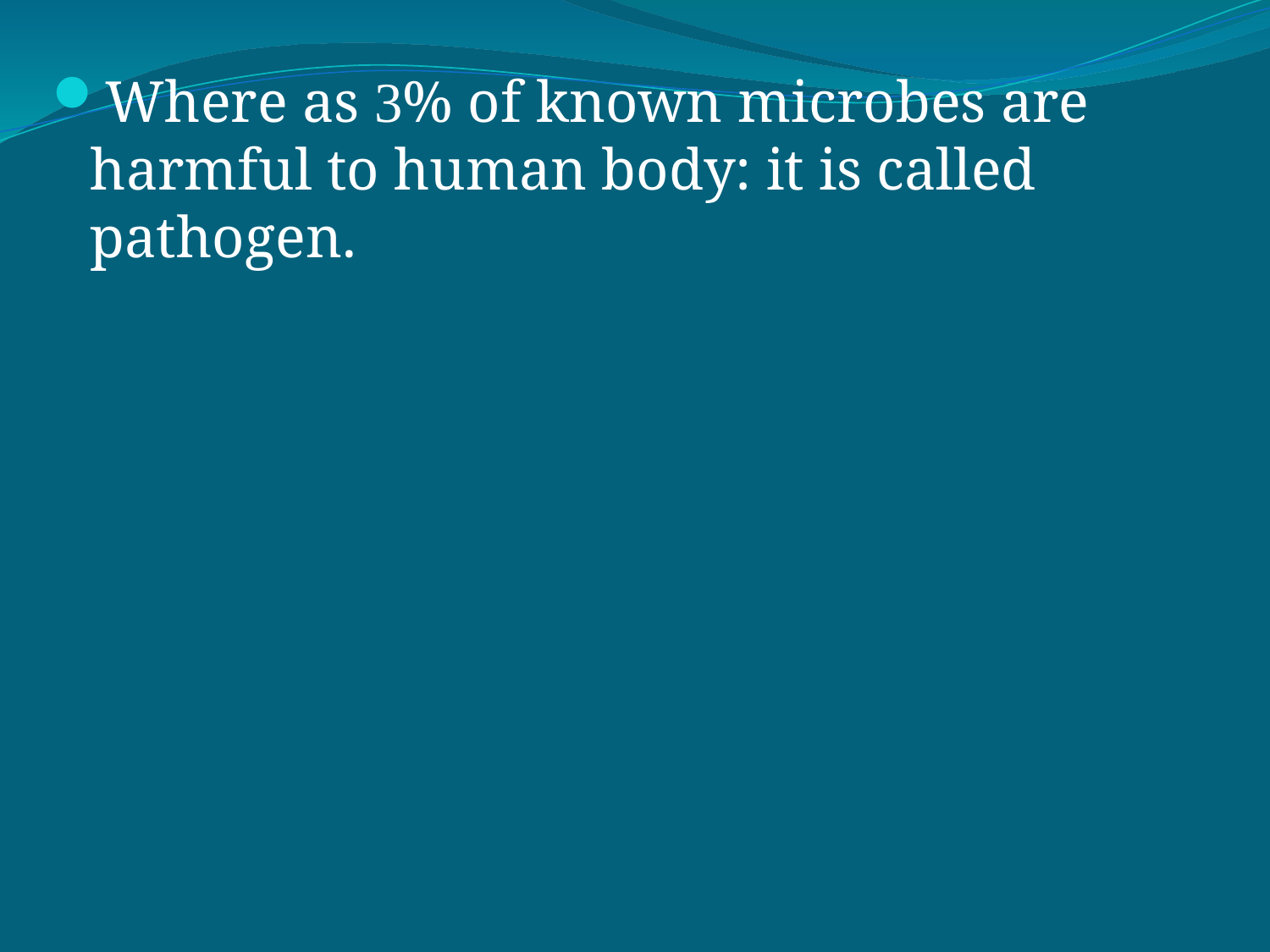

Where as 3% of known microbes are harmful to human body: it is called pathogen.